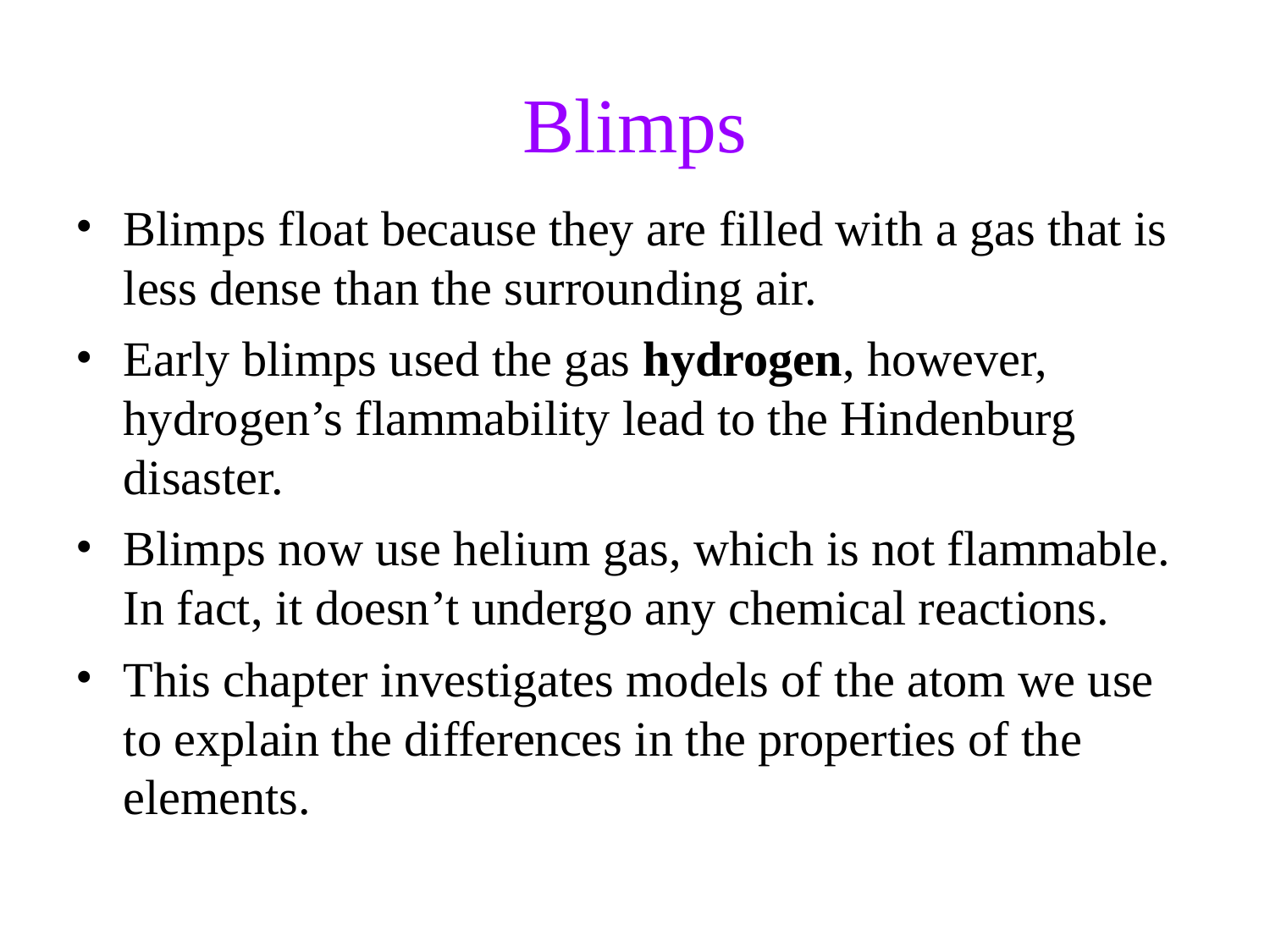

Blimps
Blimps float because they are filled with a gas that is less dense than the surrounding air.
Early blimps used the gas hydrogen, however, hydrogen’s flammability lead to the Hindenburg disaster.
Blimps now use helium gas, which is not flammable. In fact, it doesn’t undergo any chemical reactions.
This chapter investigates models of the atom we use to explain the differences in the properties of the elements.